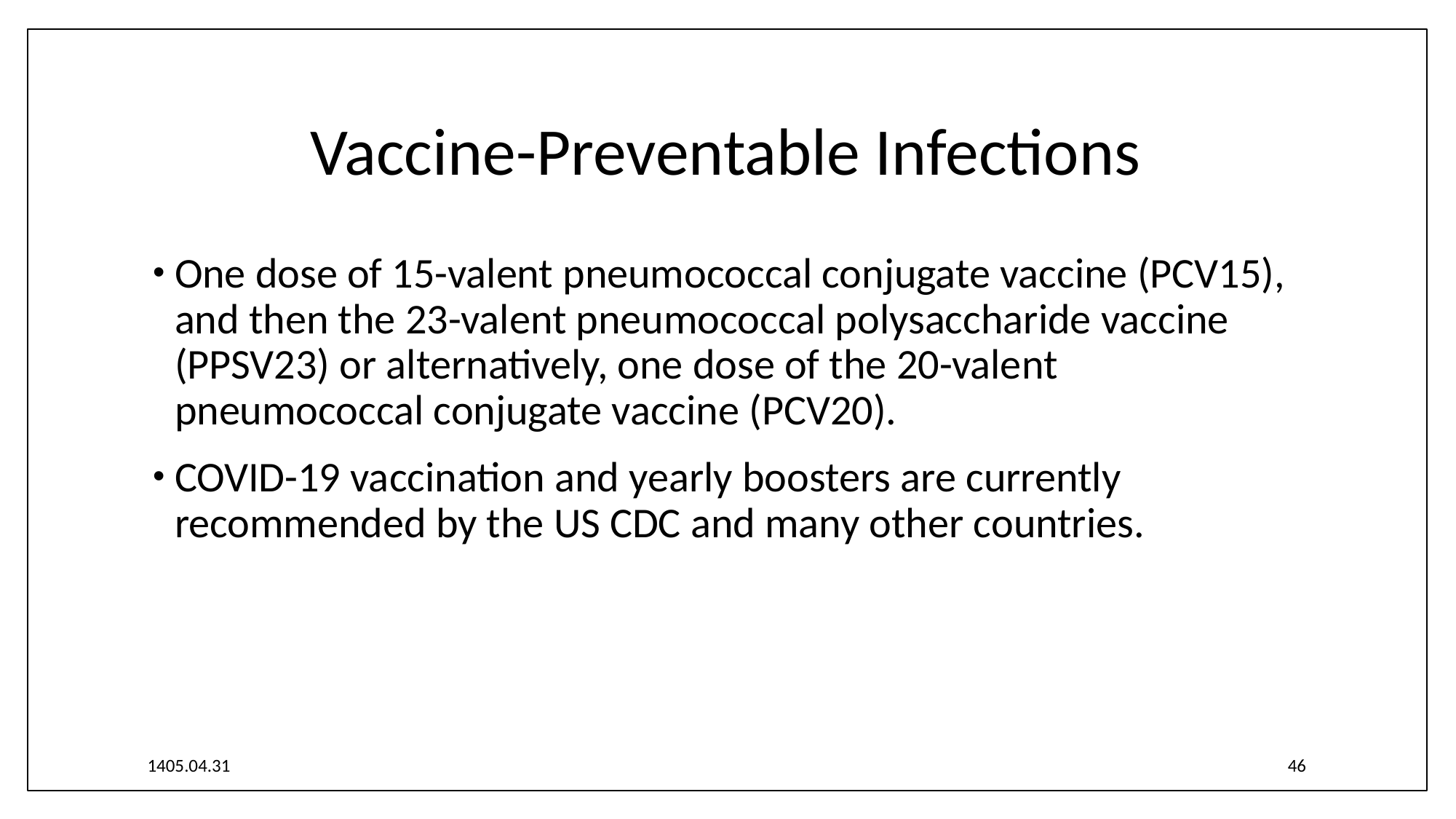

# Vaccine-Preventable Infections
One dose of 15-valent pneumococcal conjugate vaccine (PCV15), and then the 23-valent pneumococcal polysaccharide vaccine (PPSV23) or alternatively, one dose of the 20-valent pneumococcal conjugate vaccine (PCV20).
COVID-19 vaccination and yearly boosters are currently recommended by the US CDC and many other countries.
1405.04.31
46